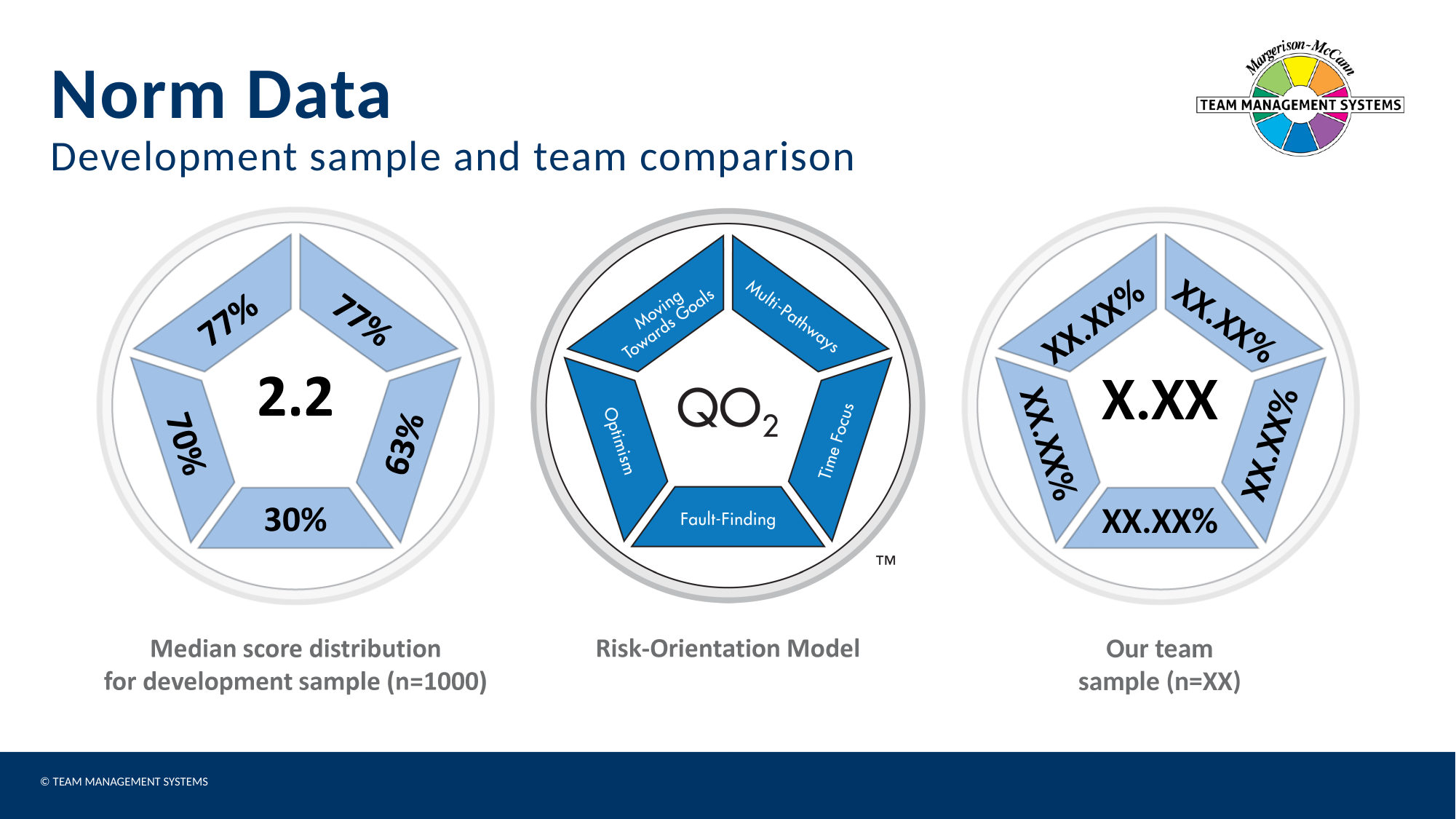

Norm Data
Development sample and team comparison
XX.XX%
XX.XX%
X.XX
XX.XX%
XX.XX%
XX.XX%
Our team
sample (n=XX)